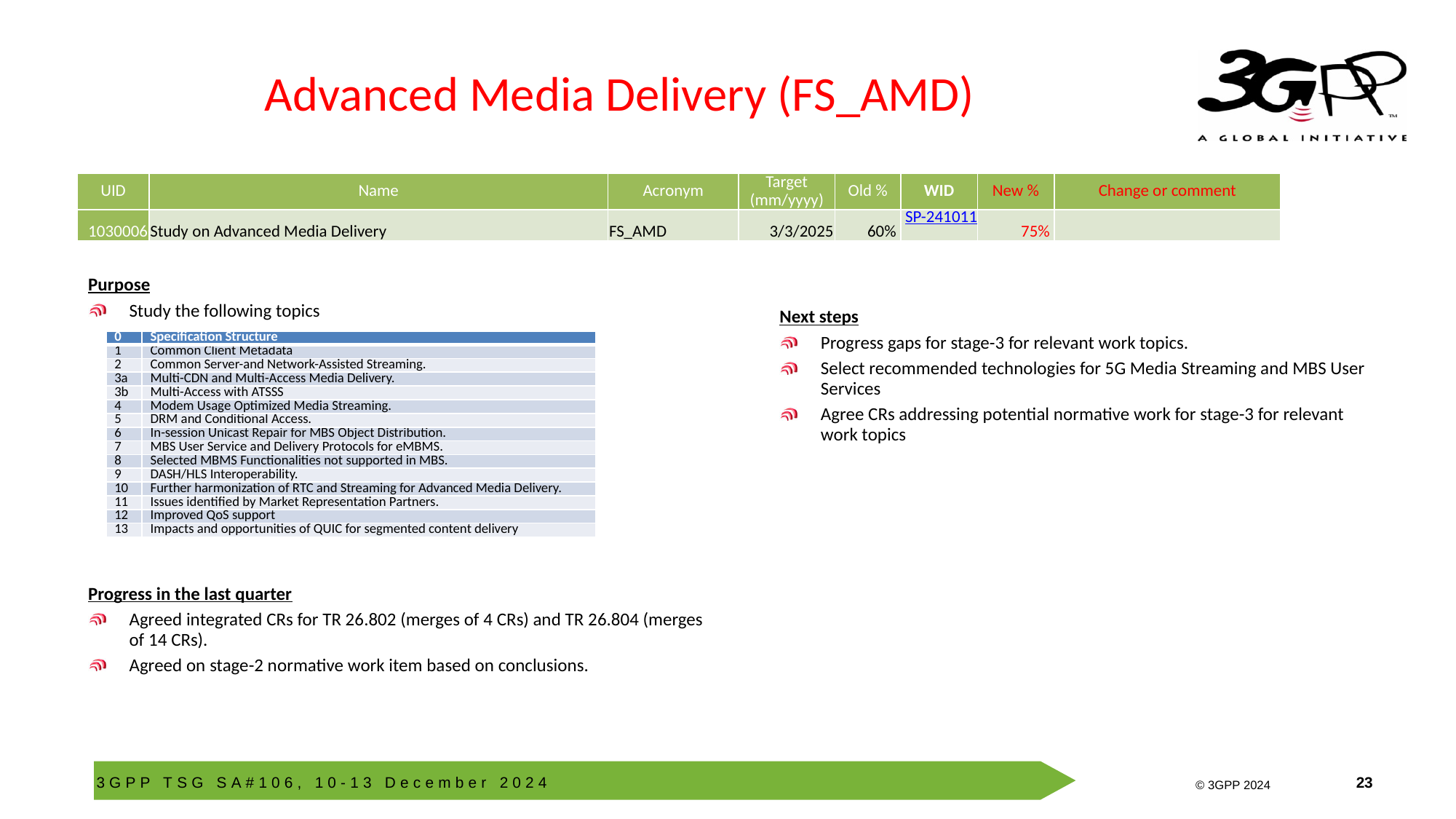

# Advanced Media Delivery (FS_AMD)
| UID | Name | Acronym | Target (mm/yyyy) | Old % | WID | New % | Change or comment |
| --- | --- | --- | --- | --- | --- | --- | --- |
| 1030006 | Study on Advanced Media Delivery | FS\_AMD | 3/3/2025 | 60% | SP-241011 | 75% |  |
Purpose
Study the following topics

Progress in the last quarter
Agreed integrated CRs for TR 26.802 (merges of 4 CRs) and TR 26.804 (merges of 14 CRs).
Agreed on stage-2 normative work item based on conclusions.

Next steps
Progress gaps for stage-3 for relevant work topics.
Select recommended technologies for 5G Media Streaming and MBS User Services
Agree CRs addressing potential normative work for stage-3 for relevant work topics

| 0 | Specification Structure |
| --- | --- |
| 1 | Common Client Metadata |
| 2 | Common Server-and Network-Assisted Streaming. |
| 3a | Multi-CDN and Multi-Access Media Delivery. |
| 3b | Multi-Access with ATSSS |
| 4 | Modem Usage Optimized Media Streaming. |
| 5 | DRM and Conditional Access. |
| 6 | In-session Unicast Repair for MBS Object Distribution. |
| 7 | MBS User Service and Delivery Protocols for eMBMS. |
| 8 | Selected MBMS Functionalities not supported in MBS. |
| 9 | DASH/HLS Interoperability. |
| 10 | Further harmonization of RTC and Streaming for Advanced Media Delivery. |
| 11 | Issues identified by Market Representation Partners. |
| 12 | Improved QoS support |
| 13 | Impacts and opportunities of QUIC for segmented content delivery |